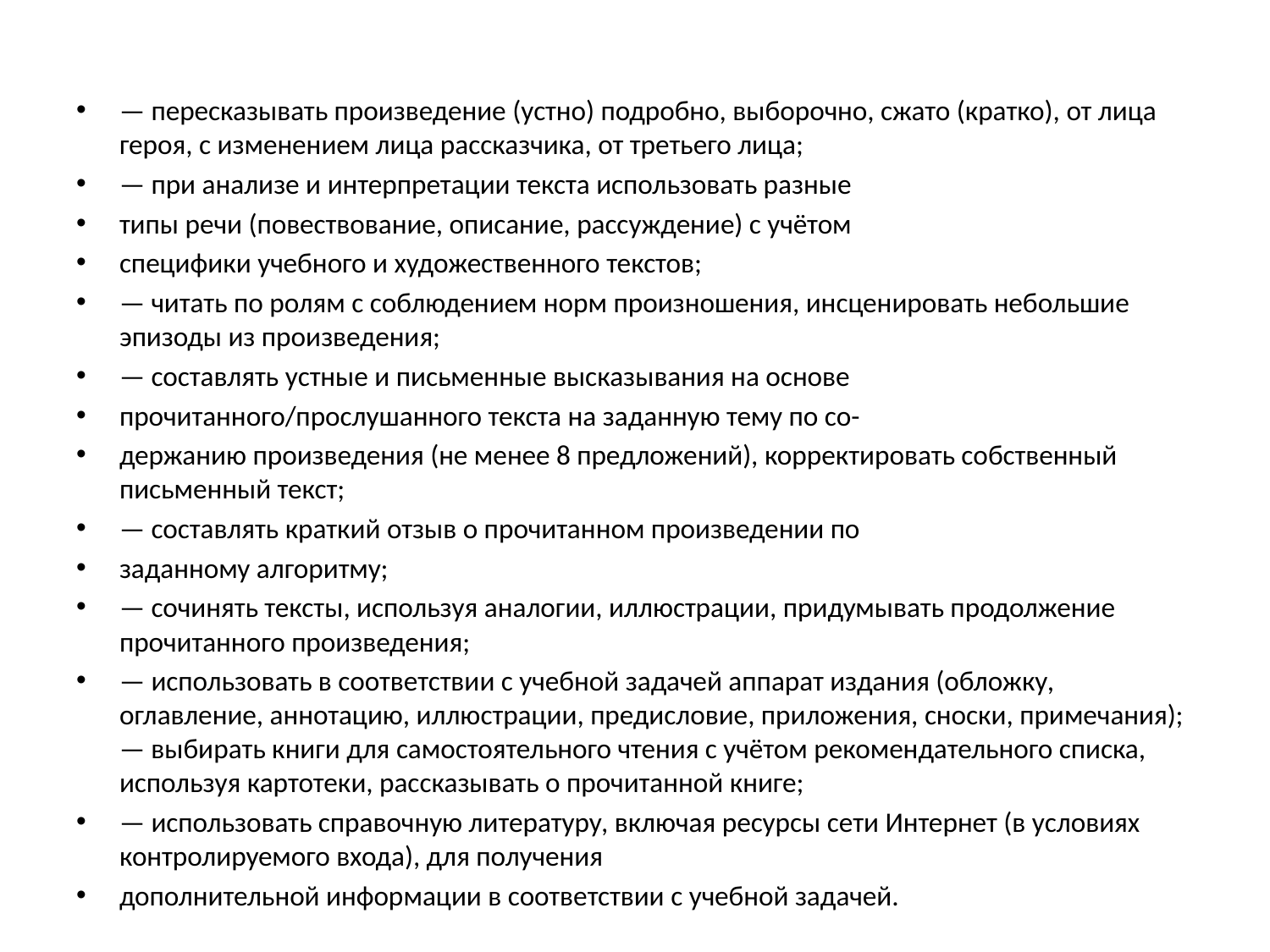

#
— пересказывать произведение (устно) подробно, выборочно, сжато (кратко), от лица героя, с изменением лица рассказчика, от третьего лица;
— при анализе и интерпретации текста использовать разные
типы речи (повествование, описание, рассуждение) с учётом
специфики учебного и художественного текстов;
— читать по ролям с соблюдением норм произношения, инсценировать небольшие эпизоды из произведения;
— составлять устные и письменные высказывания на основе
прочитанного/прослушанного текста на заданную тему по со-
держанию произведения (не менее 8 предложений), корректировать собственный письменный текст;
— составлять краткий отзыв о прочитанном произведении по
заданному алгоритму;
— сочинять тексты, используя аналогии, иллюстрации, придумывать продолжение прочитанного произведения;
— использовать в соответствии с учебной задачей аппарат издания (обложку, оглавление, аннотацию, иллюстрации, предисловие, приложения, сноски, примечания); — выбирать книги для самостоятельного чтения с учётом рекомендательного списка, используя картотеки, рассказывать о прочитанной книге;
— использовать справочную литературу, включая ресурсы сети Интернет (в условиях контролируемого входа), для получения
дополнительной информации в соответствии с учебной задачей.